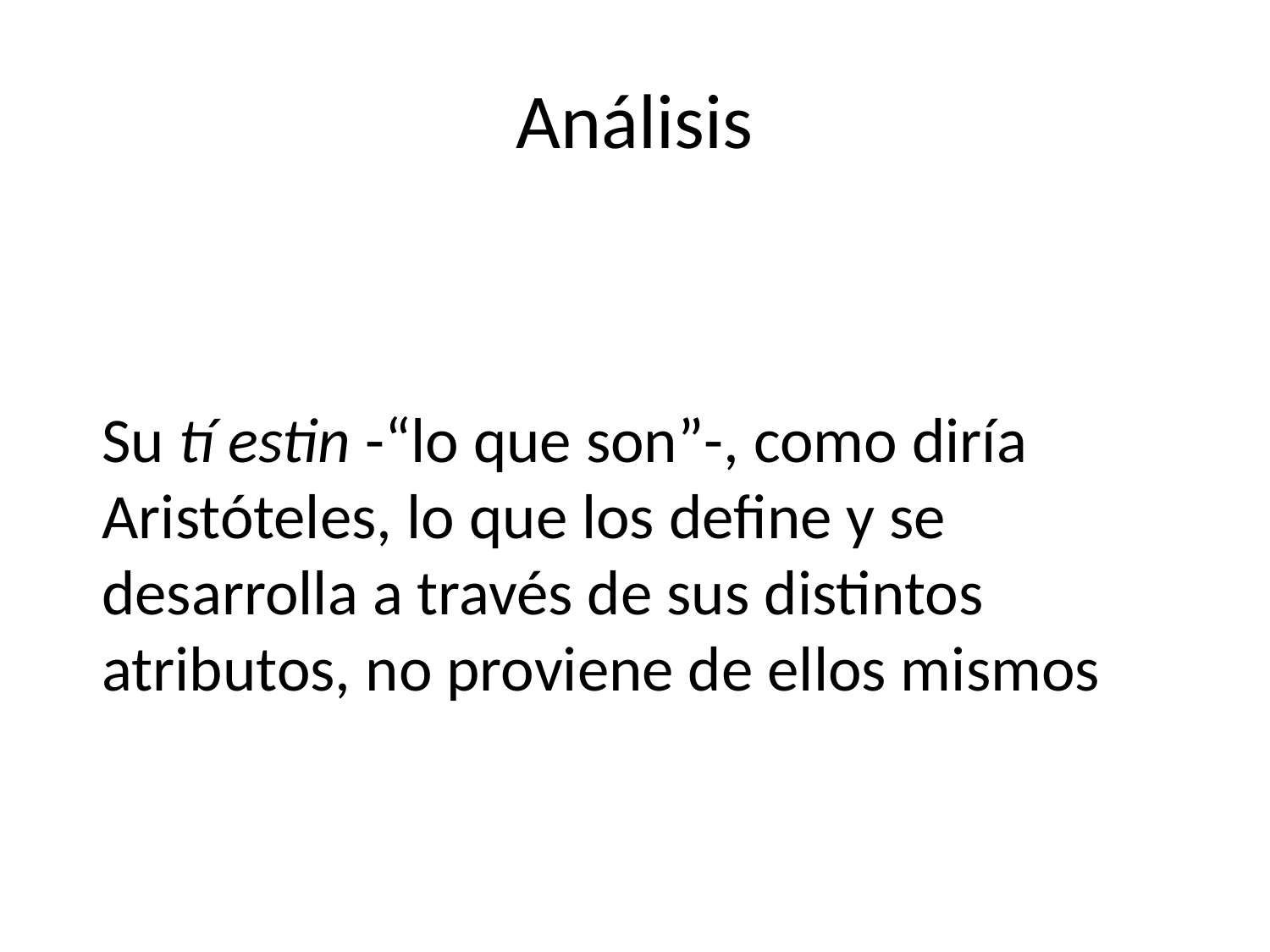

# Análisis
Su tí estin -“lo que son”-, como diría Aristóteles, lo que los define y se desarrolla a través de sus distintos atributos, no proviene de ellos mismos